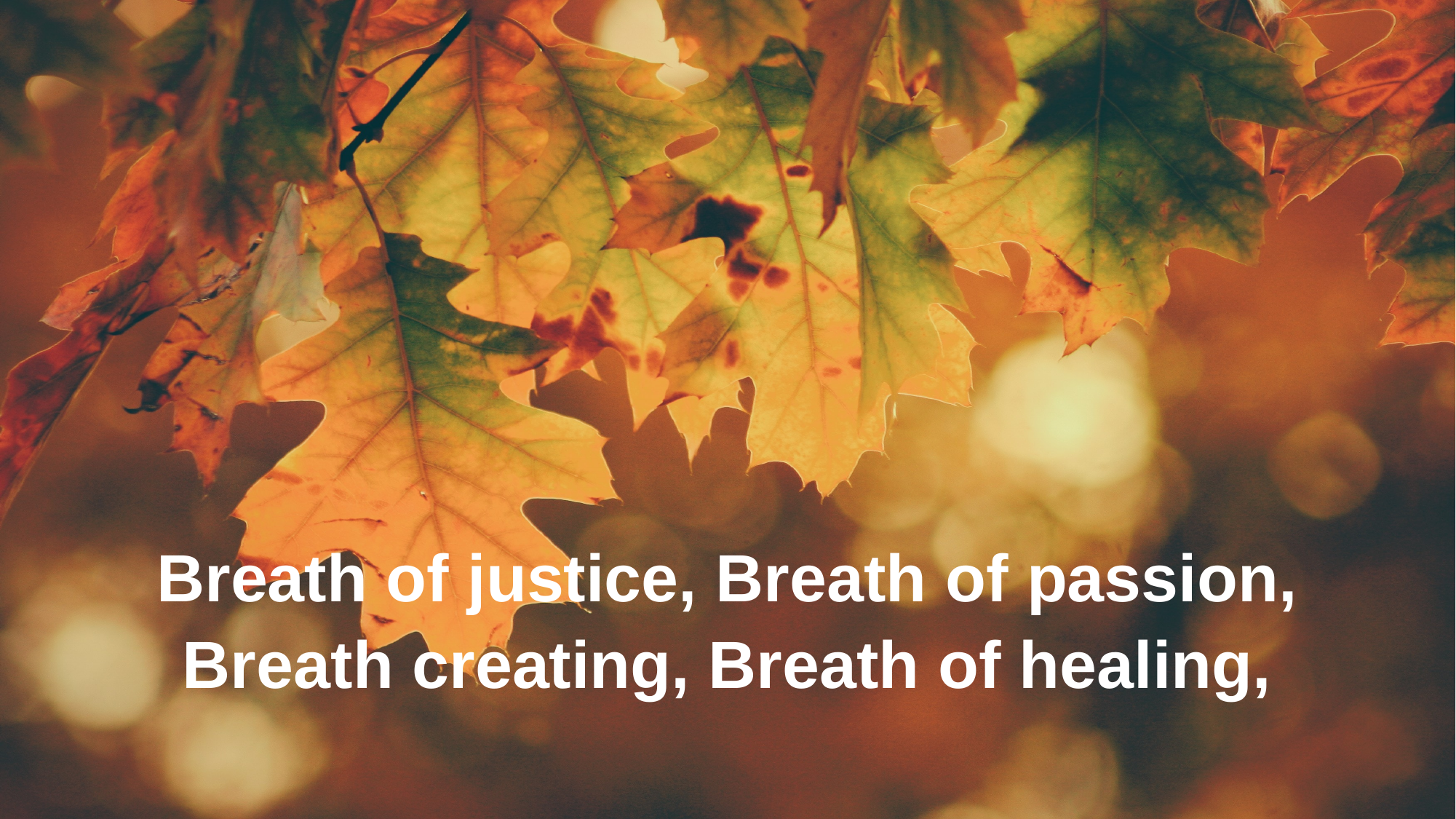

Breath of justice, Breath of passion,
Breath creating, Breath of healing,